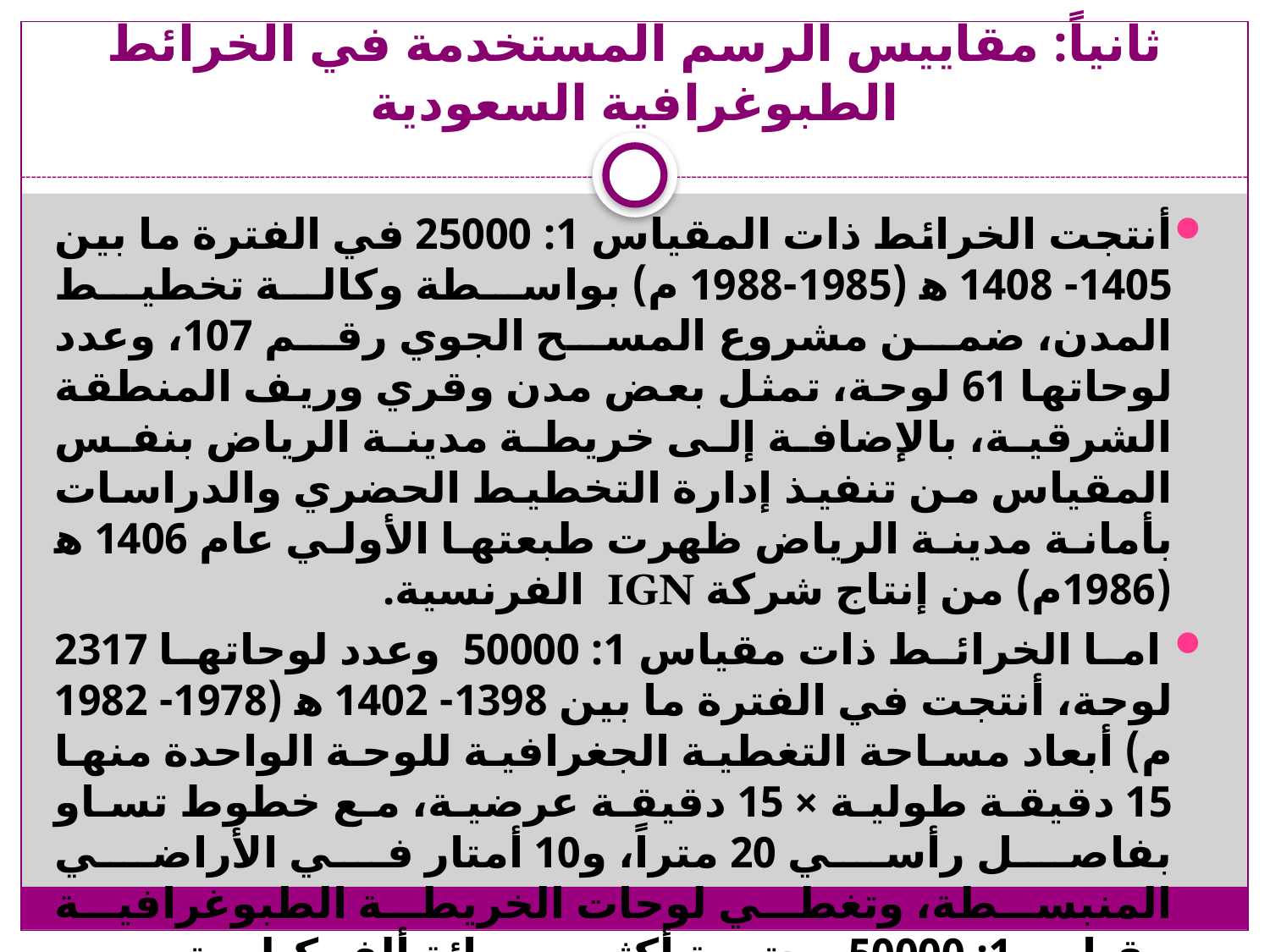

# ثانياً: مقاييس الرسم المستخدمة في الخرائط الطبوغرافية السعودية
أنتجت الخرائط ذات المقياس 1: 25000 في الفترة ما بين 1405- 1408 ﮬ (1985-1988 م) بواسطة وكالة تخطيط المدن، ضمن مشروع المسح الجوي رقم 107، وعدد لوحاتها 61 لوحة، تمثل بعض مدن وقري وريف المنطقة الشرقية، بالإضافة إلى خريطة مدينة الرياض بنفس المقياس من تنفيذ إدارة التخطيط الحضري والدراسات بأمانة مدينة الرياض ظهرت طبعتها الأولي عام 1406 ﮬ (1986م) من إنتاج شركة IGN  الفرنسية.
 اما الخرائط ذات مقياس 1: 50000  وعدد لوحاتها 2317 لوحة، أنتجت في الفترة ما بين 1398- 1402 ﮬ (1978- 1982 م) أبعاد مساحة التغطية الجغرافية للوحة الواحدة منها 15 دقيقة طولية × 15 دقيقة عرضية، مع خطوط تساو بفاصل رأسي 20 متراً، و10 أمتار في الأراضي المنبسطة، وتغطي لوحات الخريطة الطبوغرافية مقياس 1: 50000 مجتمعة أكثر من مائة ألف كيلومتر مربع من مساحة المملكة، وتشمل المدن الكبيرة والمتوسطة، والمناطق المعمورة مثل منطقة القصيم وحائل والباحة وجيزان ومكة المكرمة والطائف وجزر فرسان وغيرها.